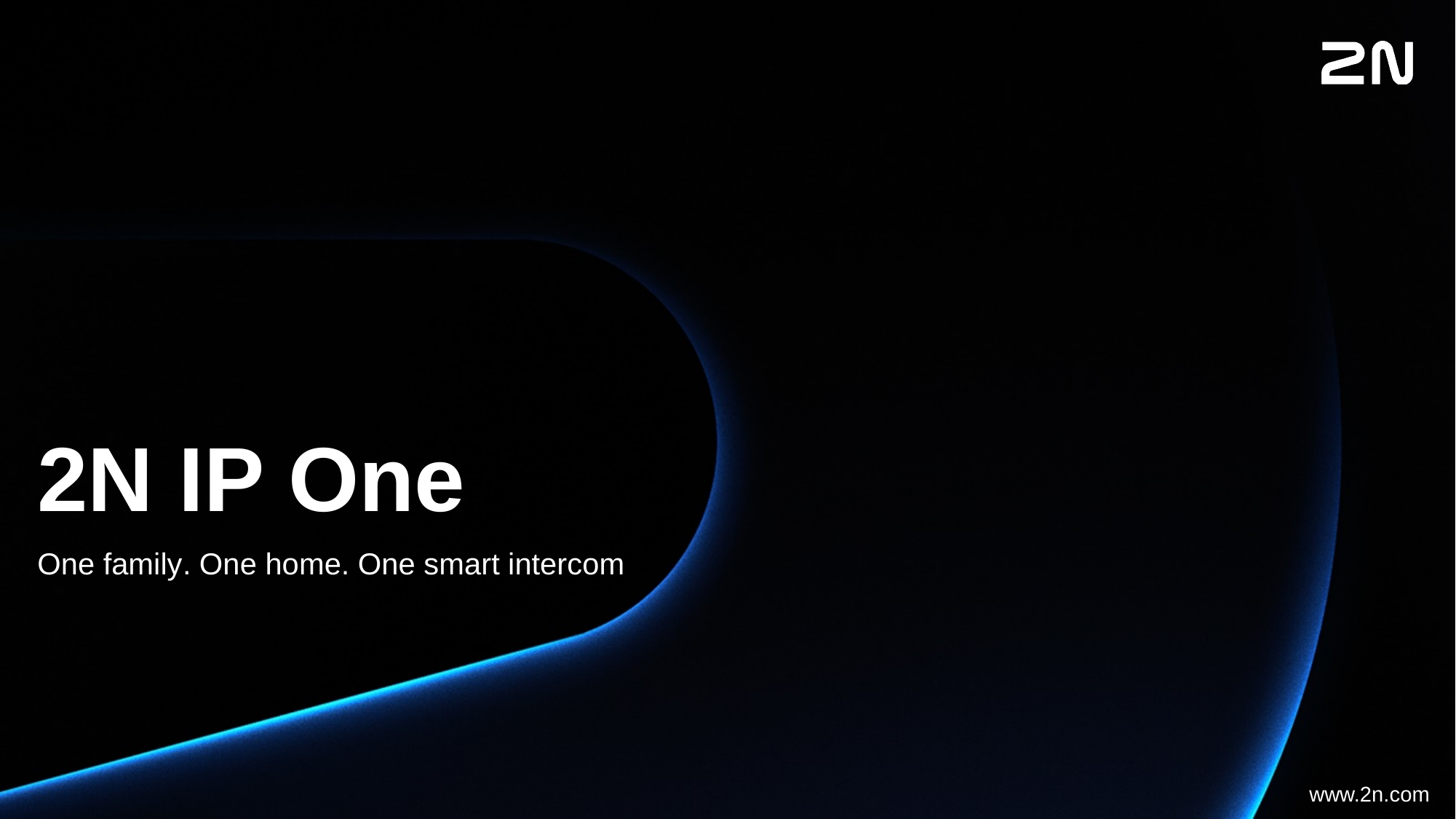

# 2N IP One
One family. One home. One smart intercom